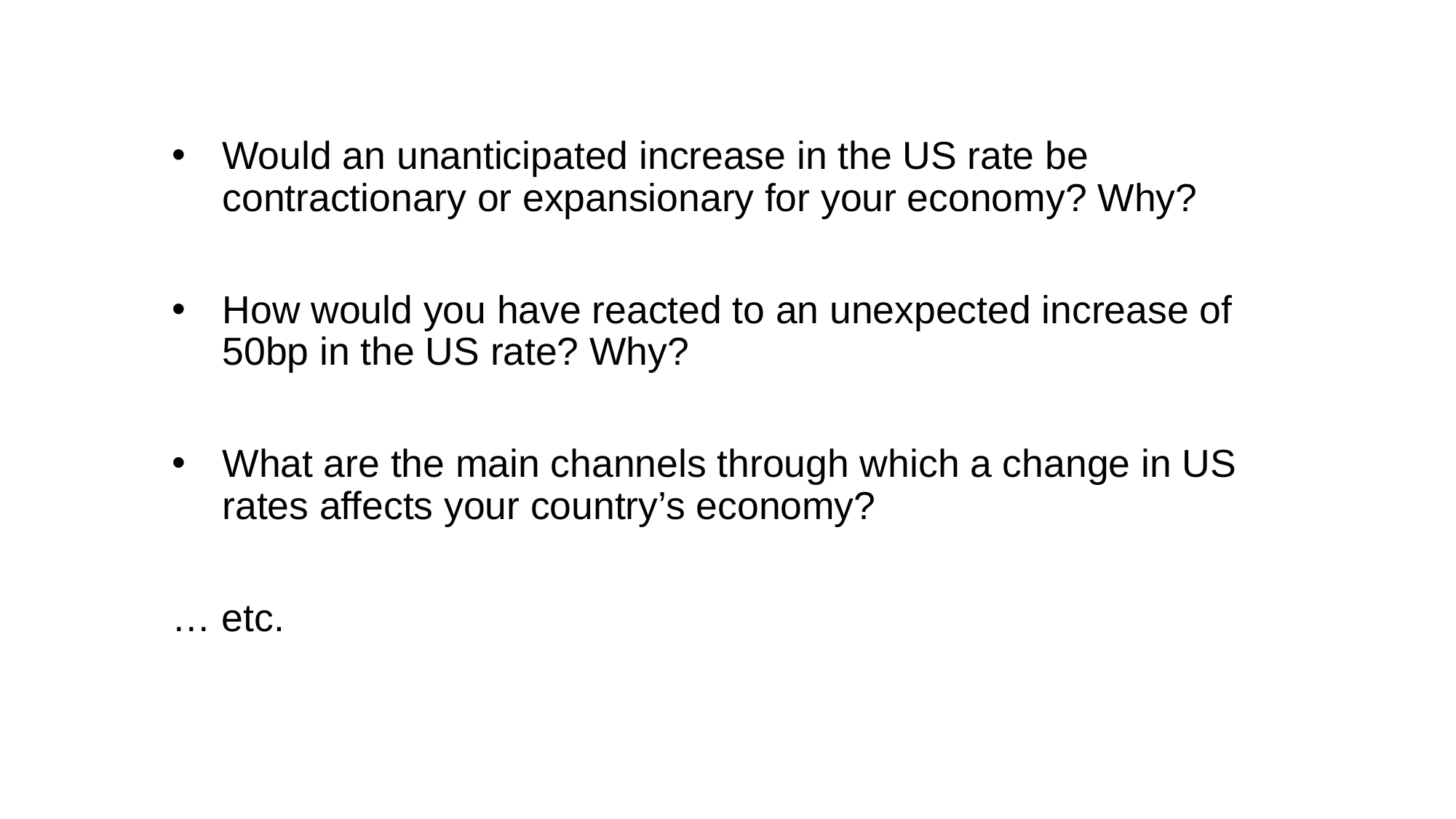

Would an unanticipated increase in the US rate be contractionary or expansionary for your economy? Why?

How would you have reacted to an unexpected increase of 50bp in the US rate? Why?

What are the main channels through which a change in US rates affects your country’s economy?

… etc.